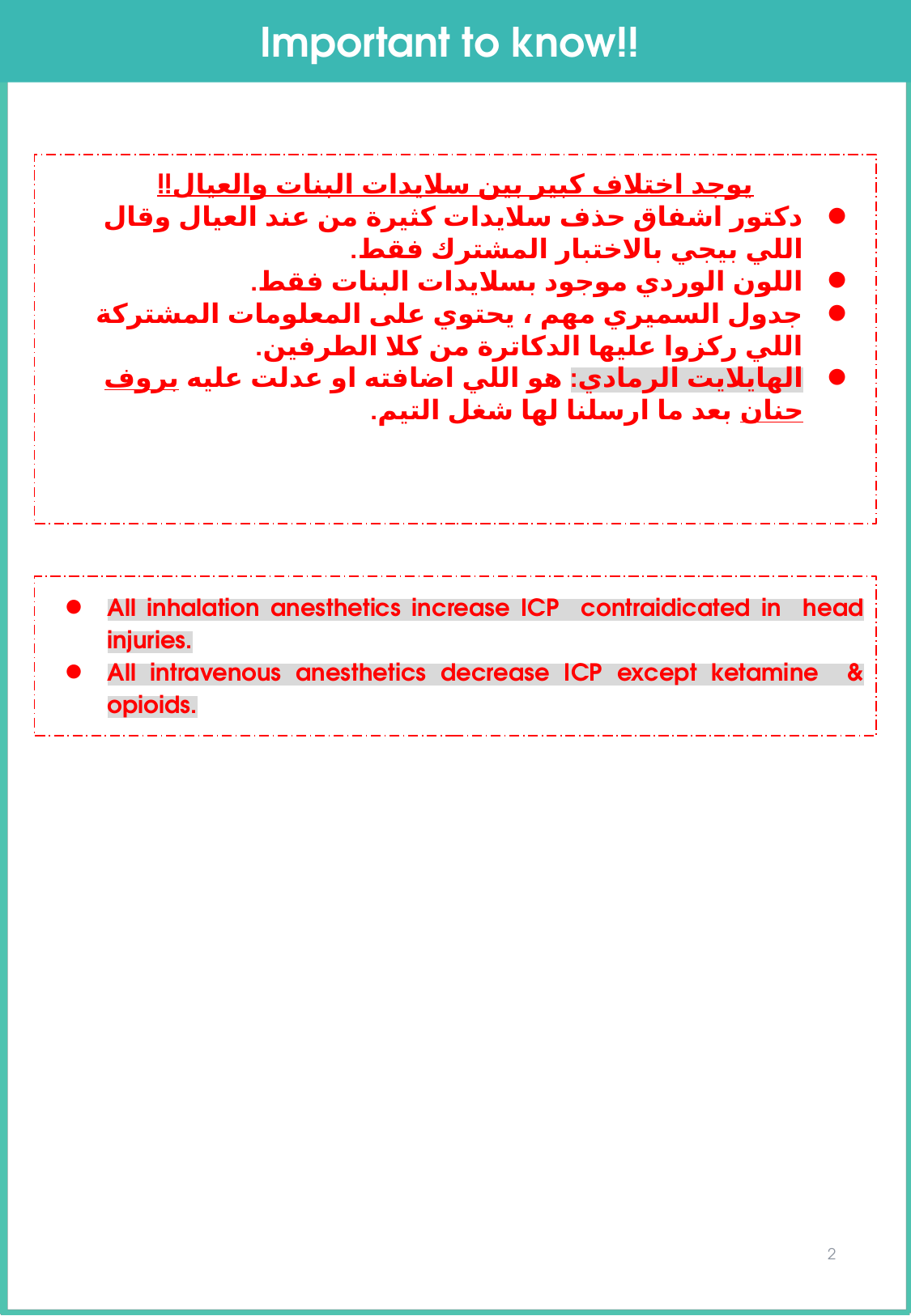

Important to know!!
يوجد اختلاف كبير بين سلايدات البنات والعيال!!
دكتور اشفاق حذف سلايدات كثيرة من عند العيال وقال اللي بيجي بالاختبار المشترك فقط.
اللون الوردي موجود بسلايدات البنات فقط.
جدول السميري مهم ، يحتوي على المعلومات المشتركة اللي ركزوا عليها الدكاترة من كلا الطرفين.
الهايلايت الرمادي: هو اللي اضافته او عدلت عليه بروف حنان بعد ما ارسلنا لها شغل التيم.

All inhalation anesthetics increase ICP  contraidicated in  head injuries.
All intravenous anesthetics decrease ICP except ketamine  & opioids.

2